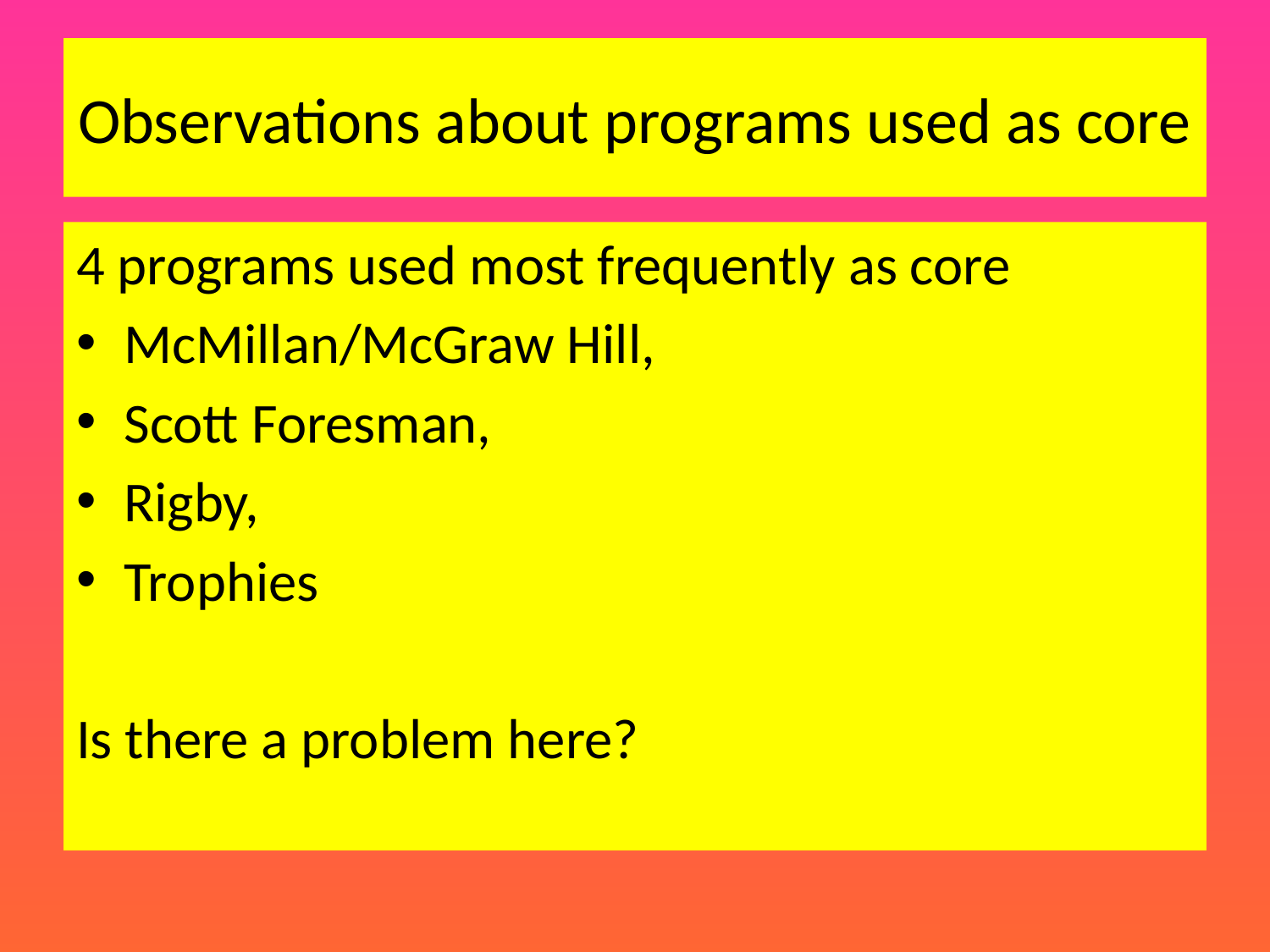

# Observations about programs used as core
4 programs used most frequently as core
McMillan/McGraw Hill,
Scott Foresman,
Rigby,
Trophies

Is there a problem here?